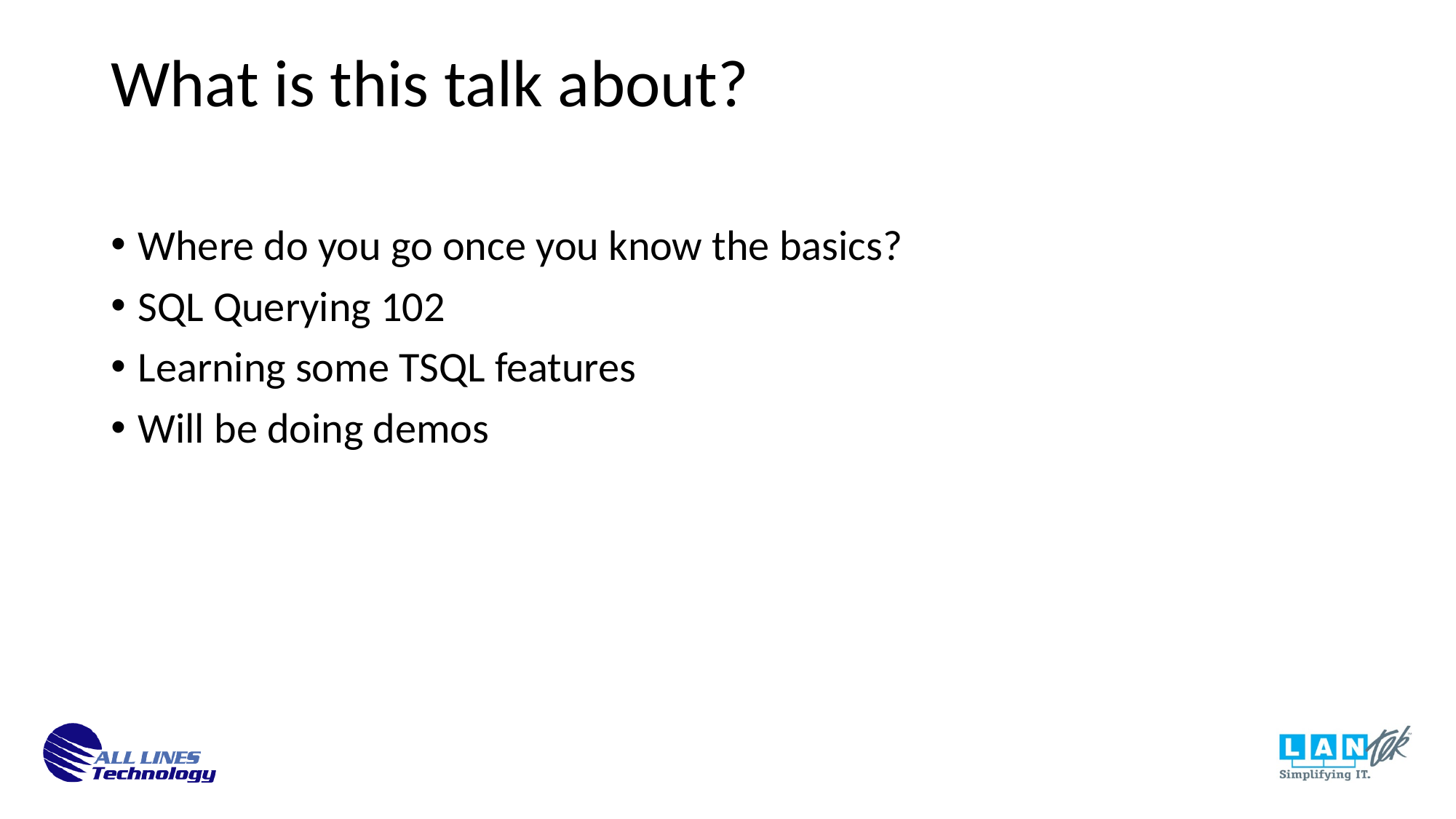

What is this talk about?
Where do you go once you know the basics?
SQL Querying 102
Learning some TSQL features
Will be doing demos